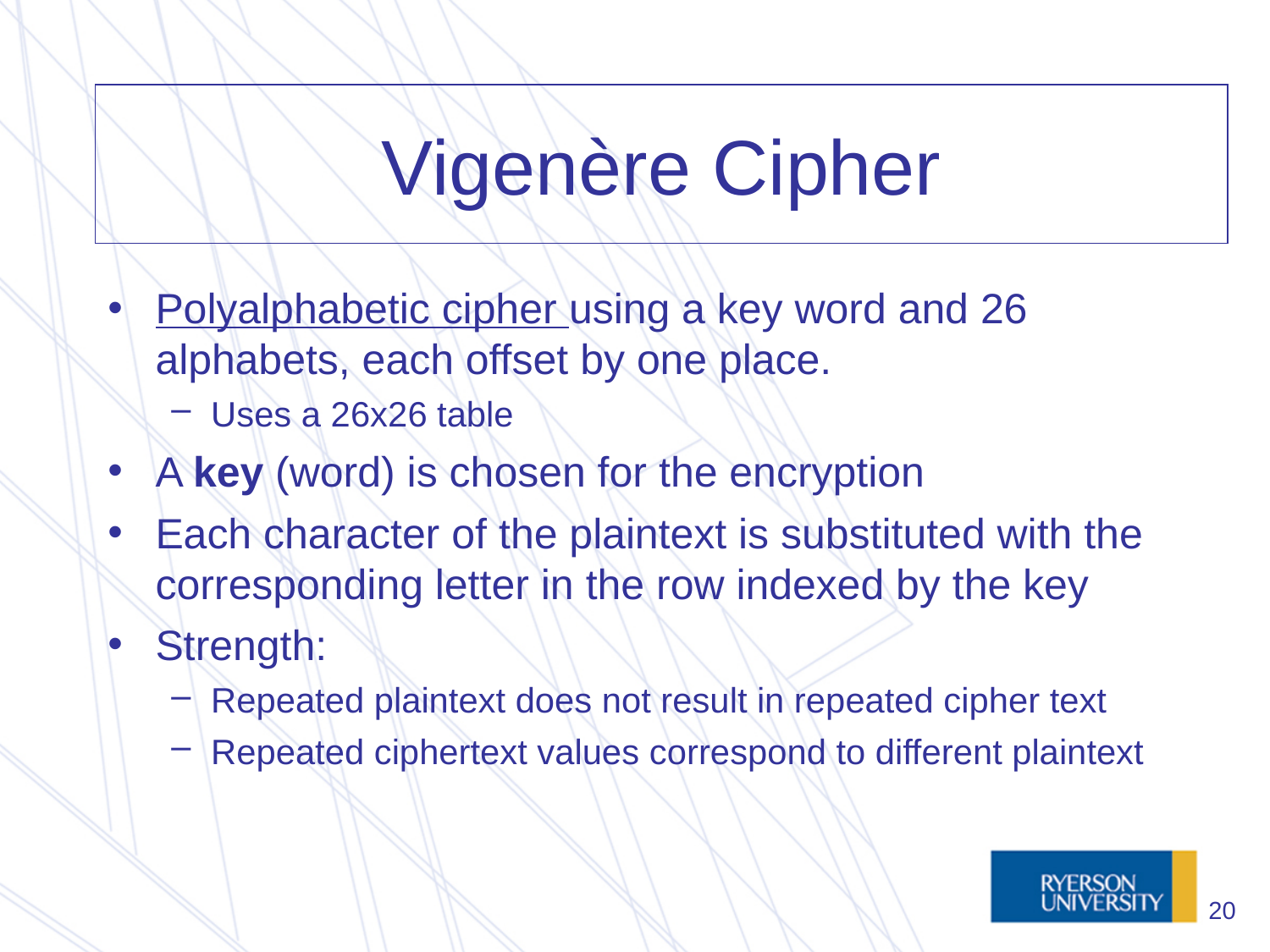

# Vigenère Cipher
Polyalphabetic cipher using a key word and 26 alphabets, each offset by one place.
Uses a 26x26 table
A key (word) is chosen for the encryption
Each character of the plaintext is substituted with the corresponding letter in the row indexed by the key
Strength:
Repeated plaintext does not result in repeated cipher text
Repeated ciphertext values correspond to different plaintext

20